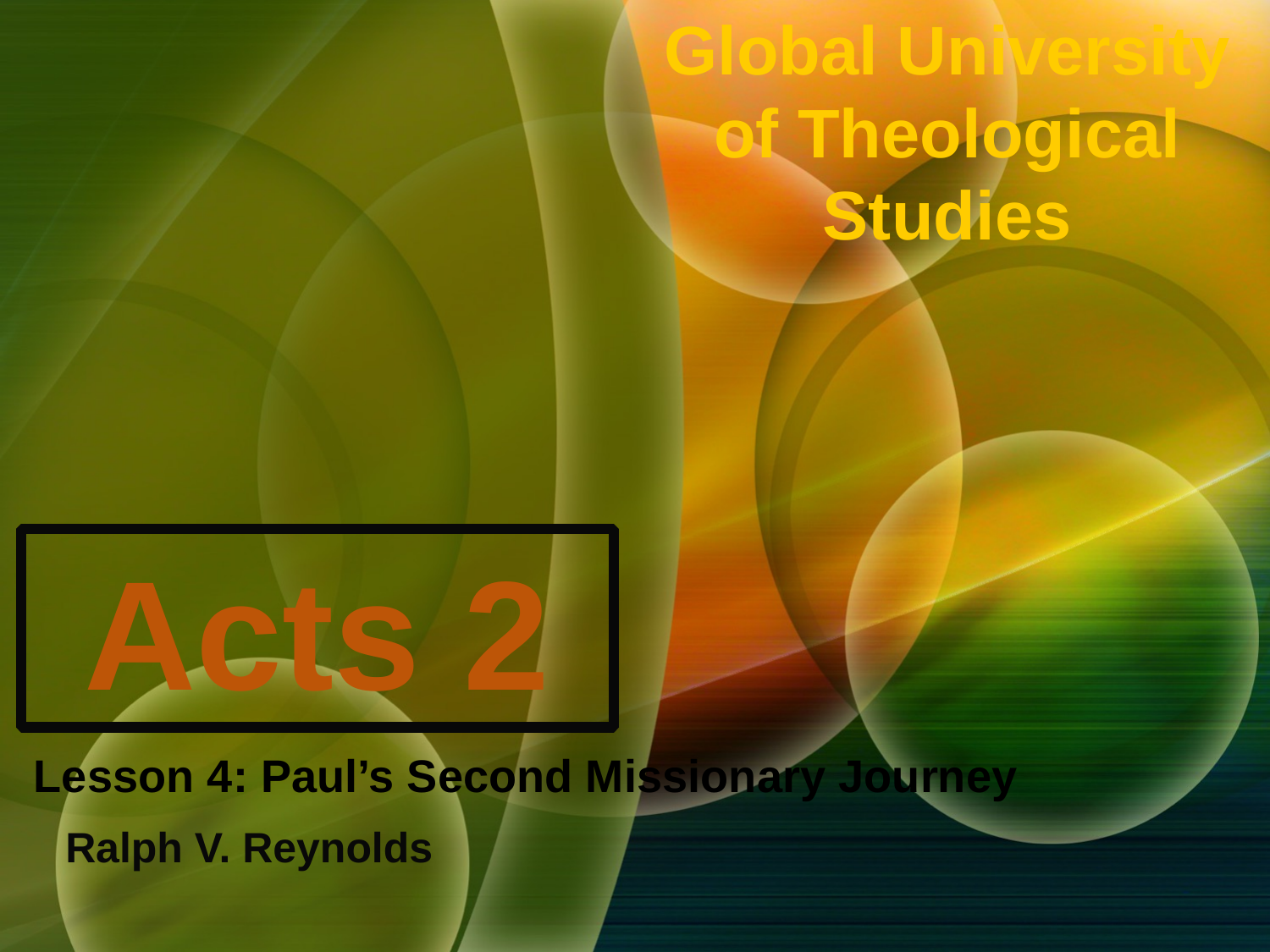

Global University of Theological Studies
Acts 2
Lesson 4: Paul’s Second Missionary Journey
Ralph V. Reynolds